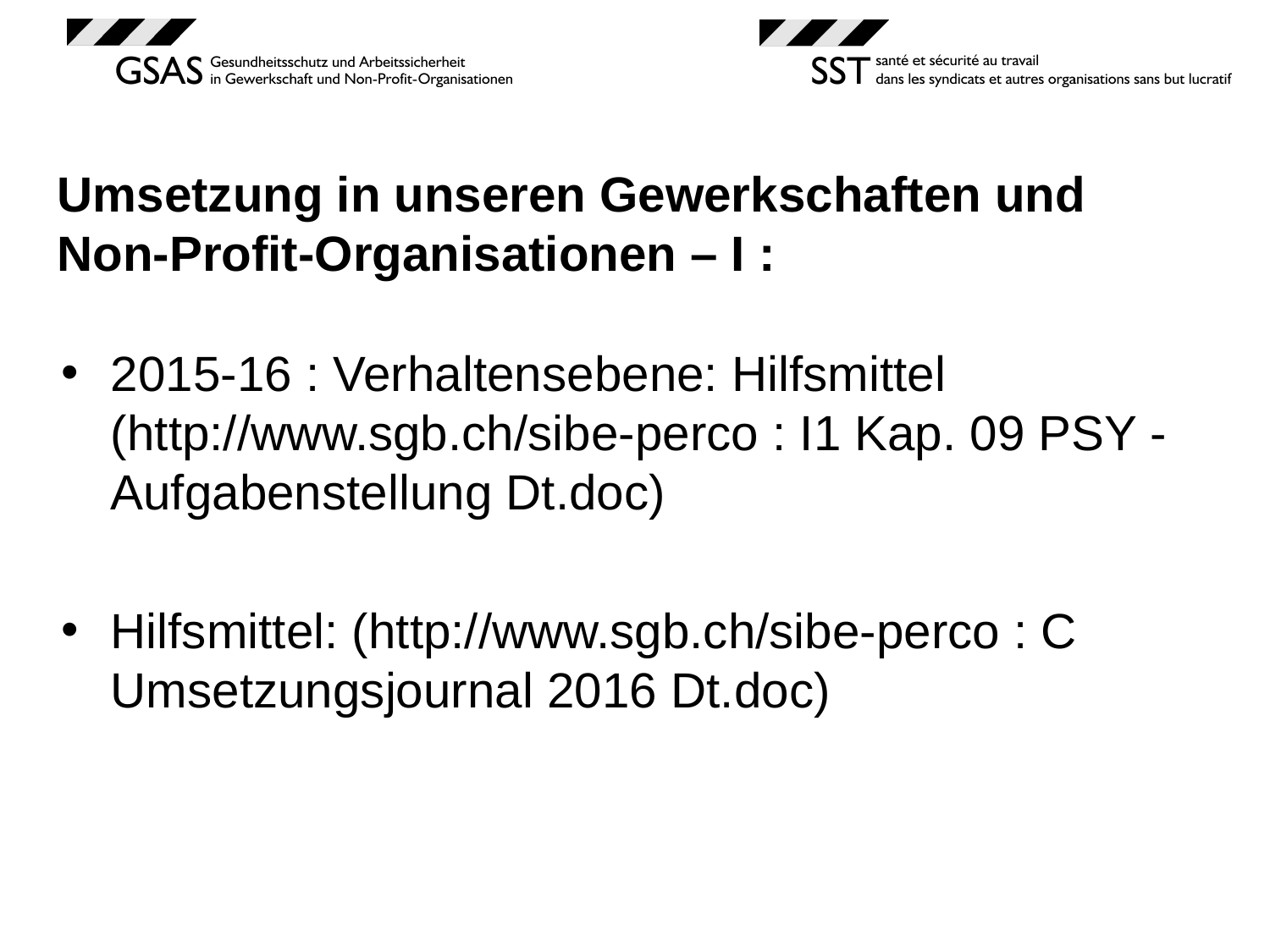

# Umsetzung in unseren Gewerkschaften und Non-Profit-Organisationen – I :
2015-16 : Verhaltensebene: Hilfsmittel (http://www.sgb.ch/sibe-perco : I1 Kap. 09 PSY - Aufgabenstellung Dt.doc)

Hilfsmittel: (http://www.sgb.ch/sibe-perco : C Umsetzungsjournal 2016 Dt.doc)